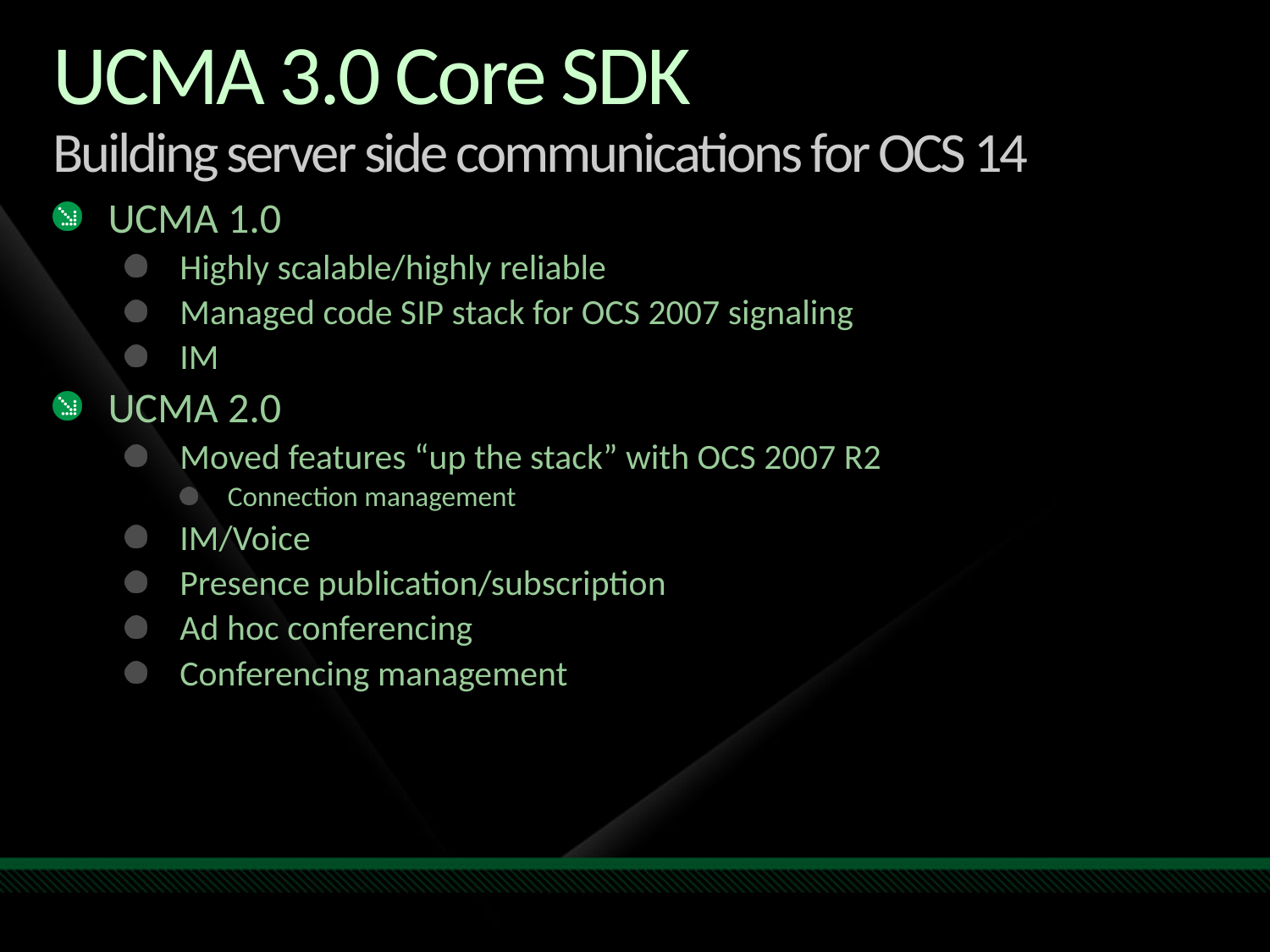

# UCMA 3.0 Core SDK Building server side communications for OCS 14
UCMA 1.0
Highly scalable/highly reliable
Managed code SIP stack for OCS 2007 signaling
IM
UCMA 2.0
Moved features “up the stack” with OCS 2007 R2
Connection management
IM/Voice
Presence publication/subscription
Ad hoc conferencing
Conferencing management